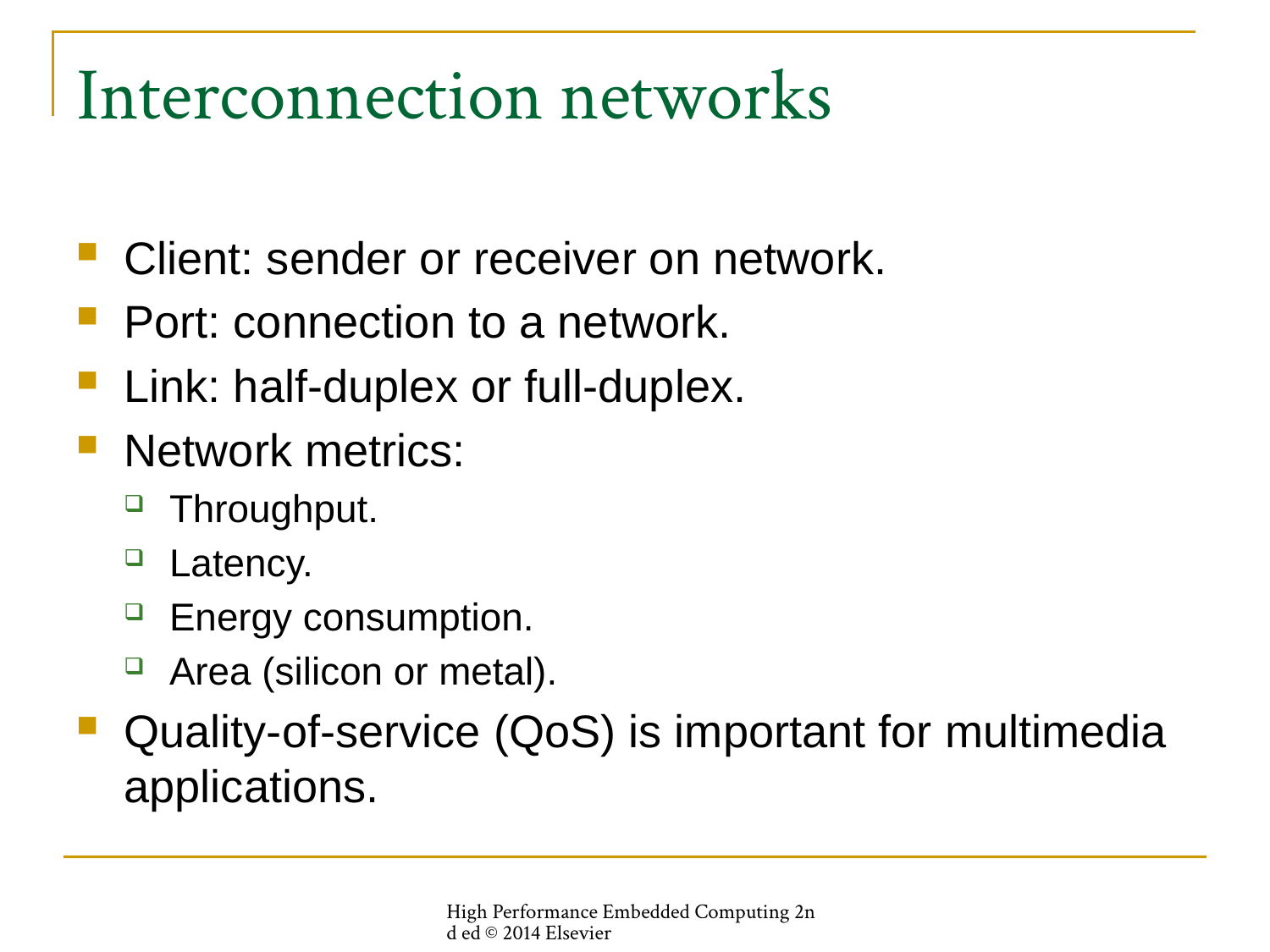

# Interconnection networks
Client: sender or receiver on network.
Port: connection to a network.
Link: half-duplex or full-duplex.
Network metrics:
Throughput.
Latency.
Energy consumption.
Area (silicon or metal).
Quality-of-service (QoS) is important for multimedia applications.
High Performance Embedded Computing 2nd ed © 2014 Elsevier